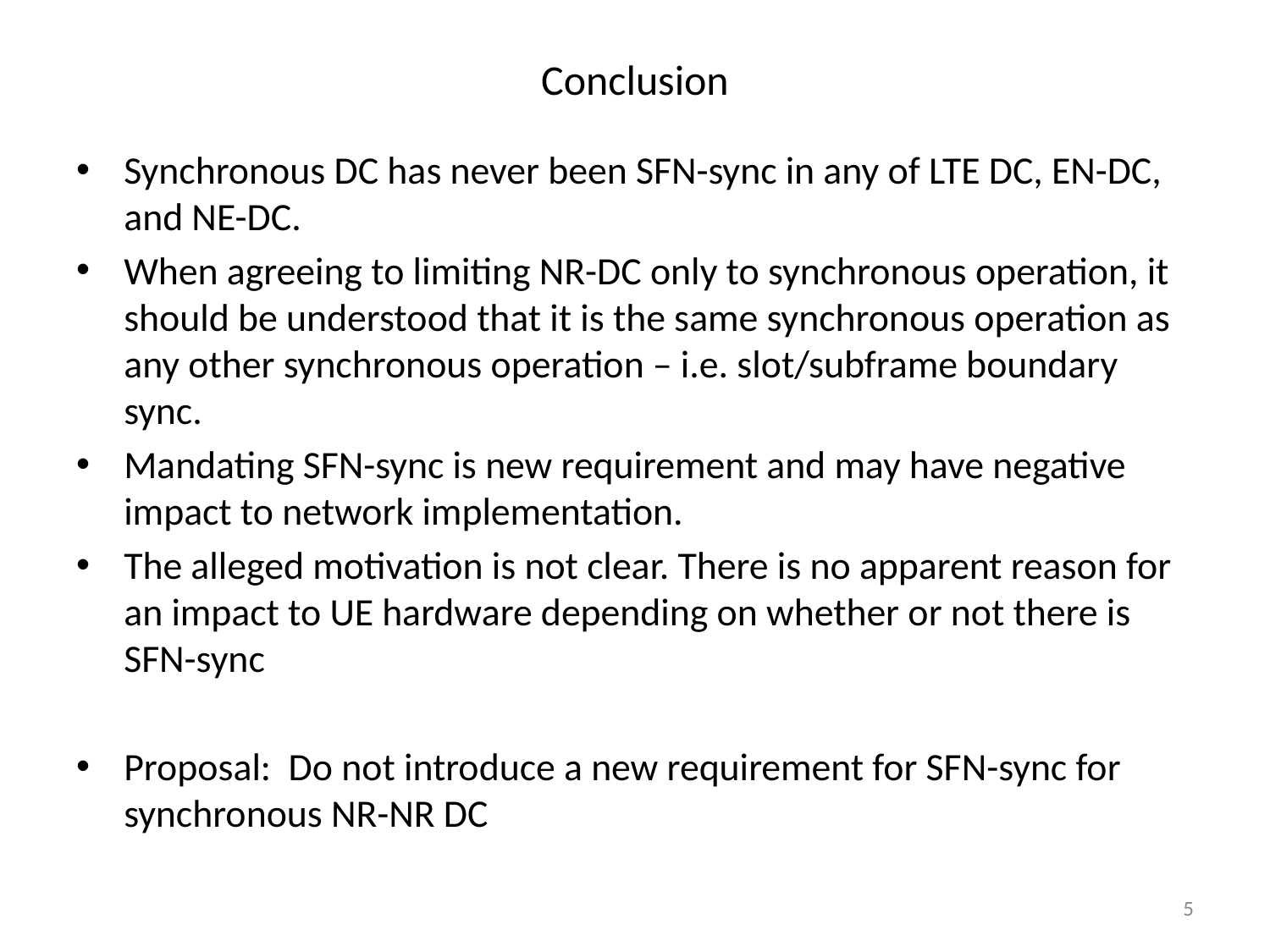

# Conclusion
Synchronous DC has never been SFN-sync in any of LTE DC, EN-DC, and NE-DC.
When agreeing to limiting NR-DC only to synchronous operation, it should be understood that it is the same synchronous operation as any other synchronous operation – i.e. slot/subframe boundary sync.
Mandating SFN-sync is new requirement and may have negative impact to network implementation.
The alleged motivation is not clear. There is no apparent reason for an impact to UE hardware depending on whether or not there is SFN-sync

Proposal:  Do not introduce a new requirement for SFN-sync for synchronous NR-NR DC
5